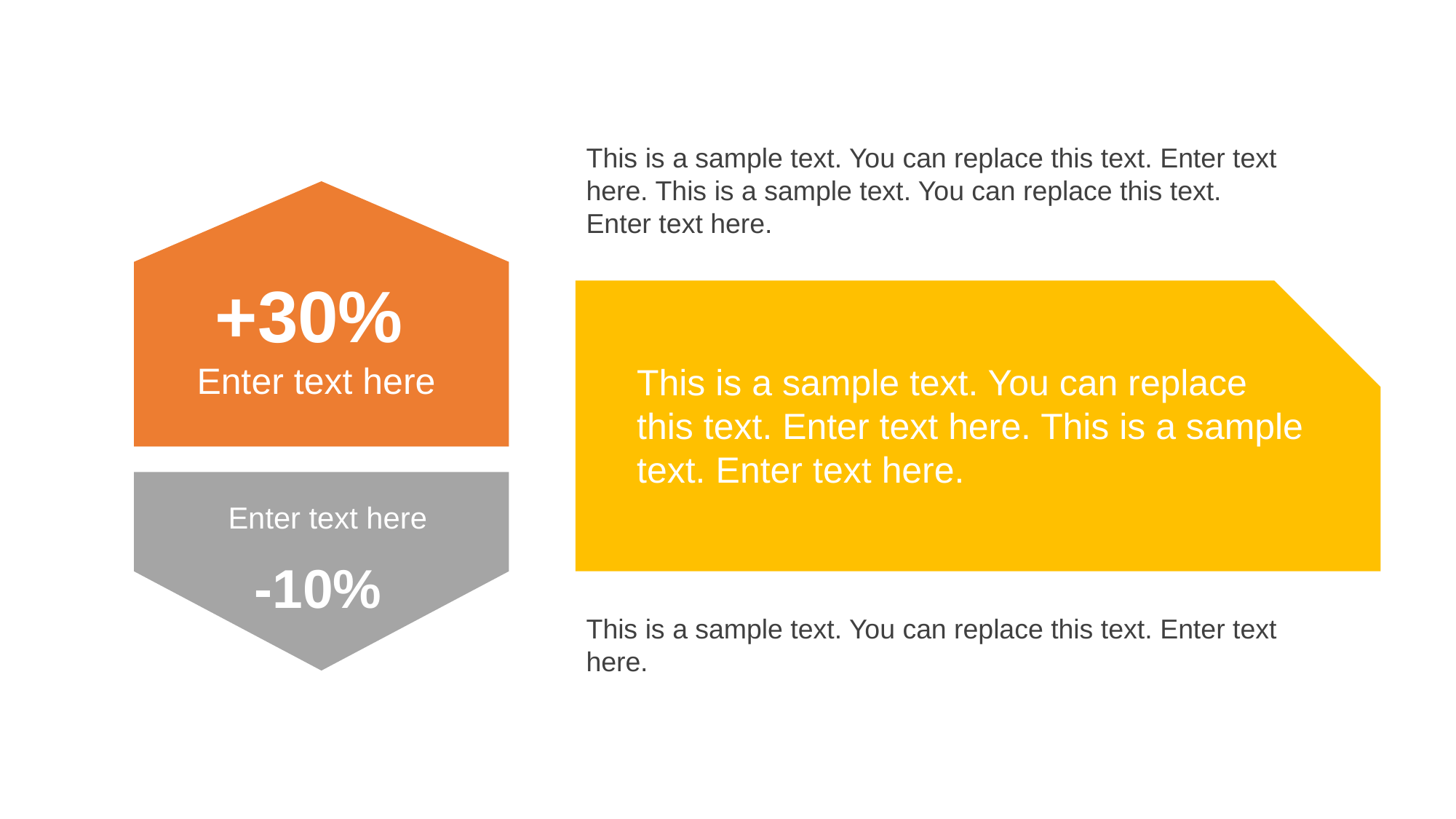

This is a sample text. You can replace this text. Enter text here. This is a sample text. You can replace this text. Enter text here.

+30%
Enter text here

Enter text here
-10%

This is a sample text. You can replace this text. Enter text here. This is a sample text. Enter text here.
This is a sample text. You can replace this text. Enter text here.